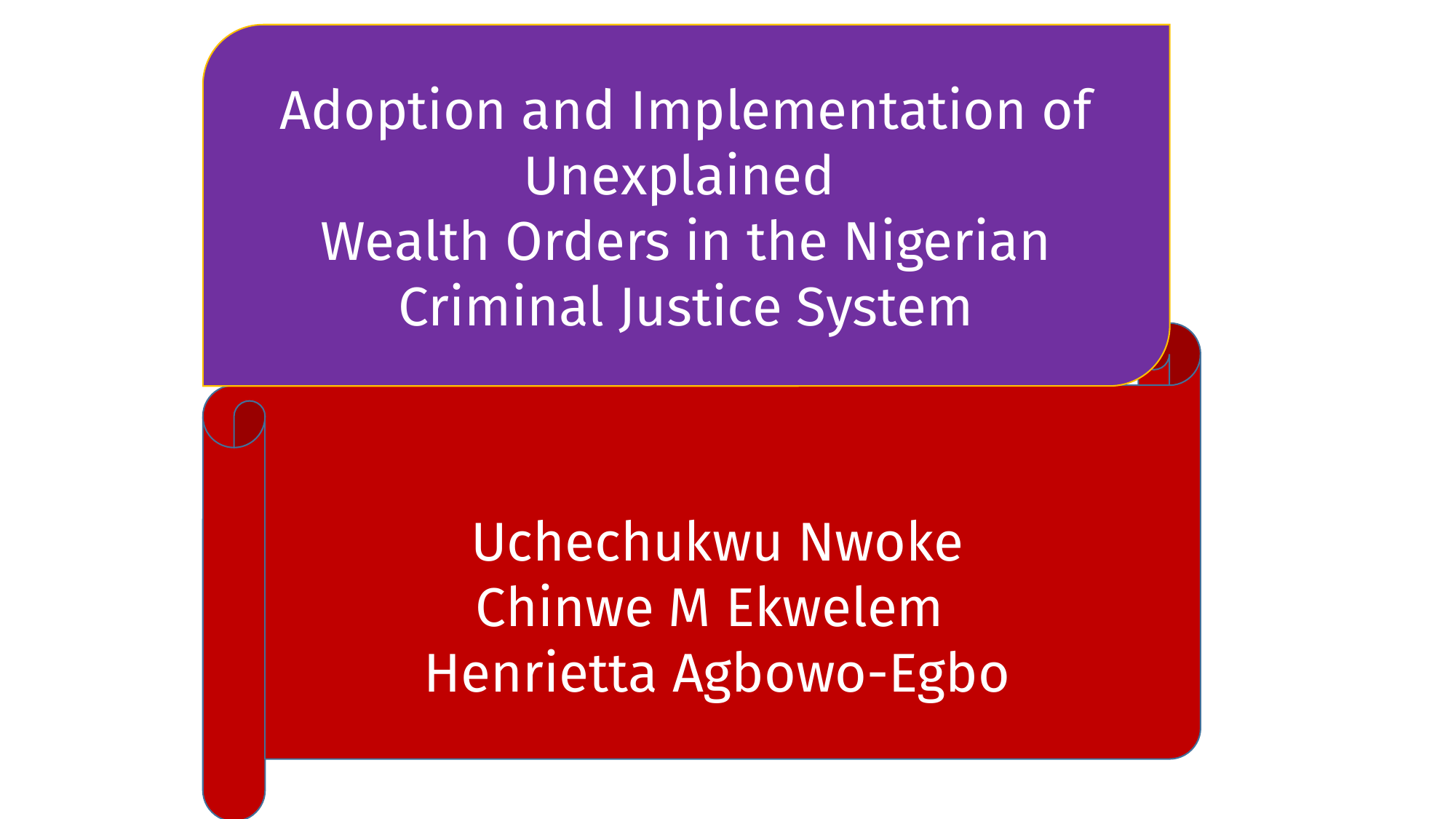

Adoption and Implementation of Unexplained
Wealth Orders in the Nigerian Criminal Justice System
Uchechukwu Nwoke
Chinwe M Ekwelem
Henrietta Agbowo-Egbo